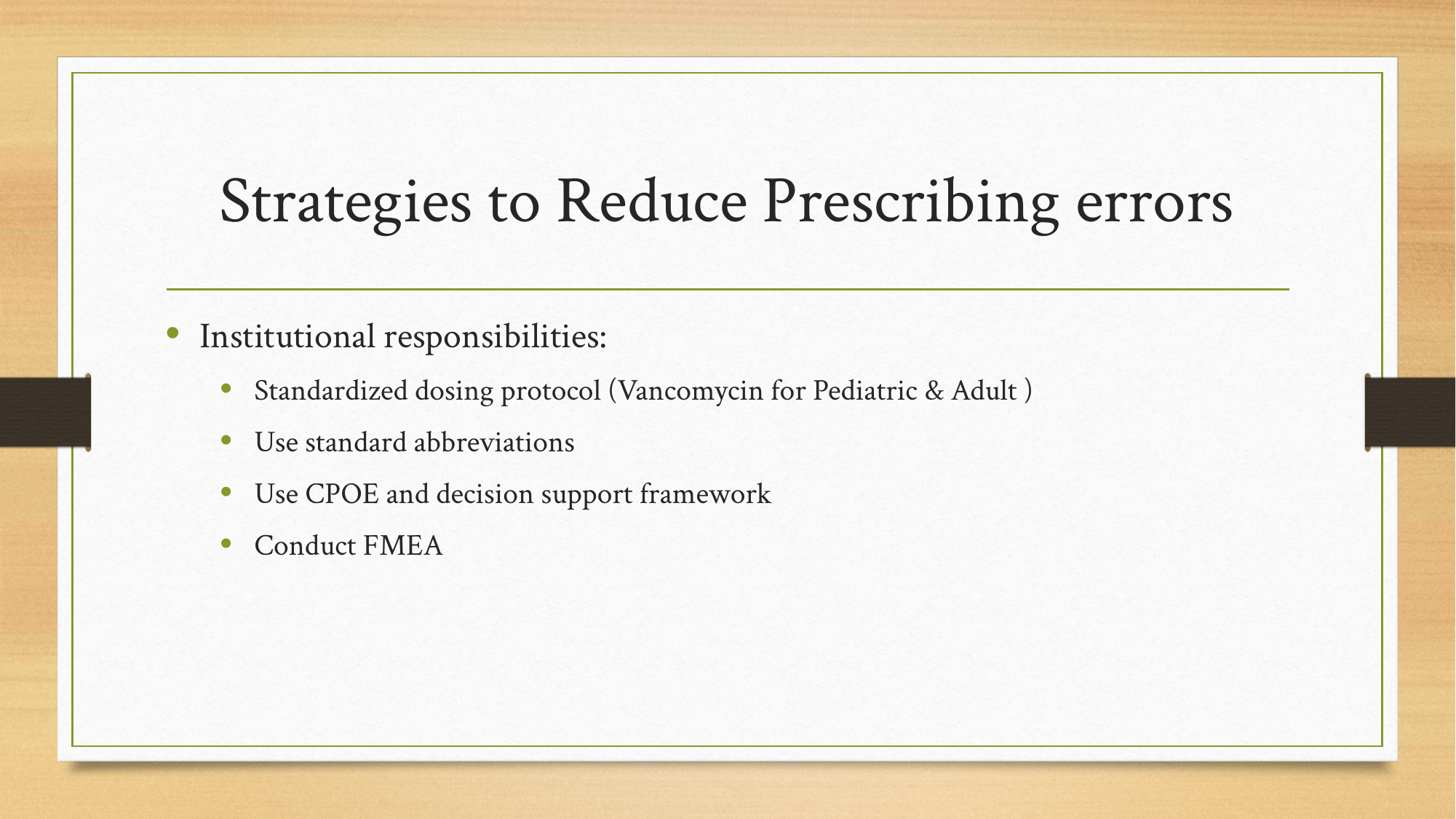

# Strategies to Reduce Prescribing errors
Institutional responsibilities:
Standardized dosing protocol (Vancomycin for Pediatric & Adult )
Use standard abbreviations
Use CPOE and decision support framework
Conduct FMEA